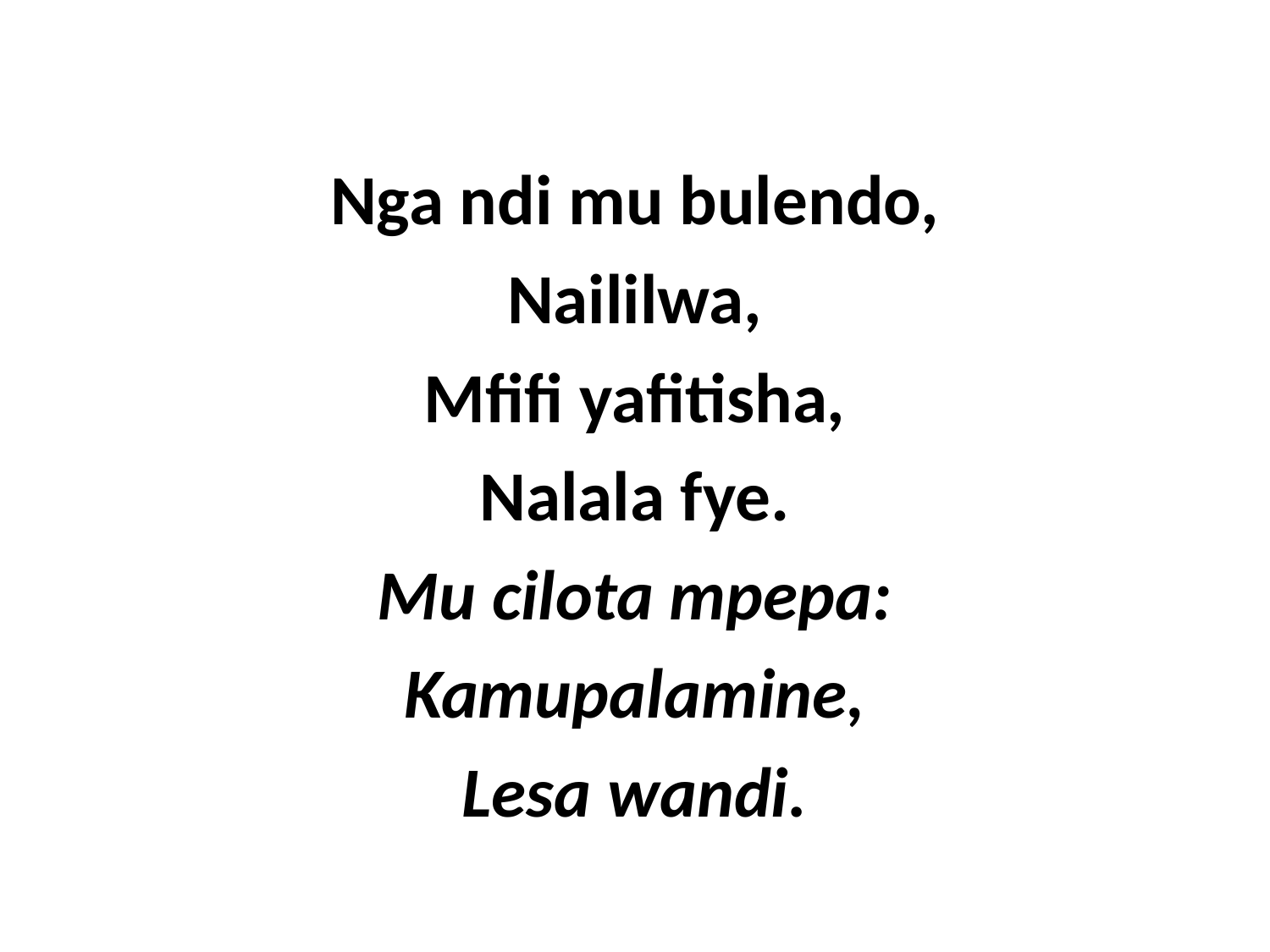

Nga ndi mu bulendo,
Naililwa,
Mfifi yafitisha,
Nalala fye.
Mu cilota mpepa:
Kamupalamine,
Lesa wandi.